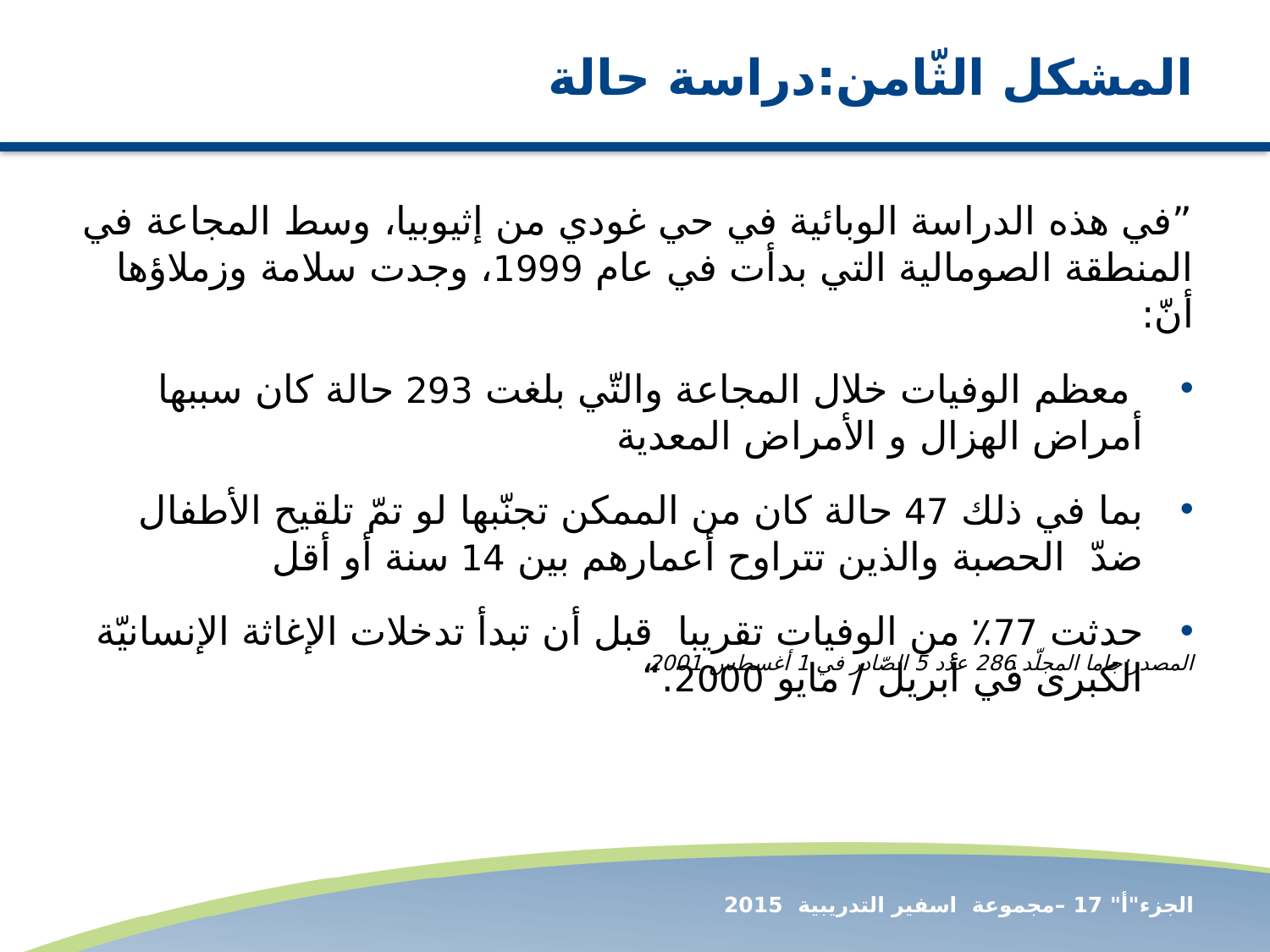

# المشكل الثّامن:دراسة حالة
”في هذه الدراسة الوبائية في حي غودي من إثيوبيا، وسط المجاعة في المنطقة الصومالية التي بدأت في عام 1999، وجدت سلامة وزملاؤها أنّ:
 معظم الوفيات خلال المجاعة والتّي بلغت 293 حالة كان سببها  أمراض الهزال و الأمراض المعدية
بما في ذلك 47 حالة كان من الممكن تجنّبها لو تمّ تلقيح الأطفال ضدّ  الحصبة والذين تتراوح أعمارهم بين 14 سنة أو أقل
حدثت 77٪ من الوفيات تقريبا  قبل أن تبدأ تدخلات الإغاثة الإنسانيّة الكبرى في أبريل / مايو 2000.“

المصدر:جاما المجلّد 286 عدد 5 الصّادر في 1 أغسطس 2001
الجزء"أ" 17 –مجموعة  اسفير التدريبية  2015